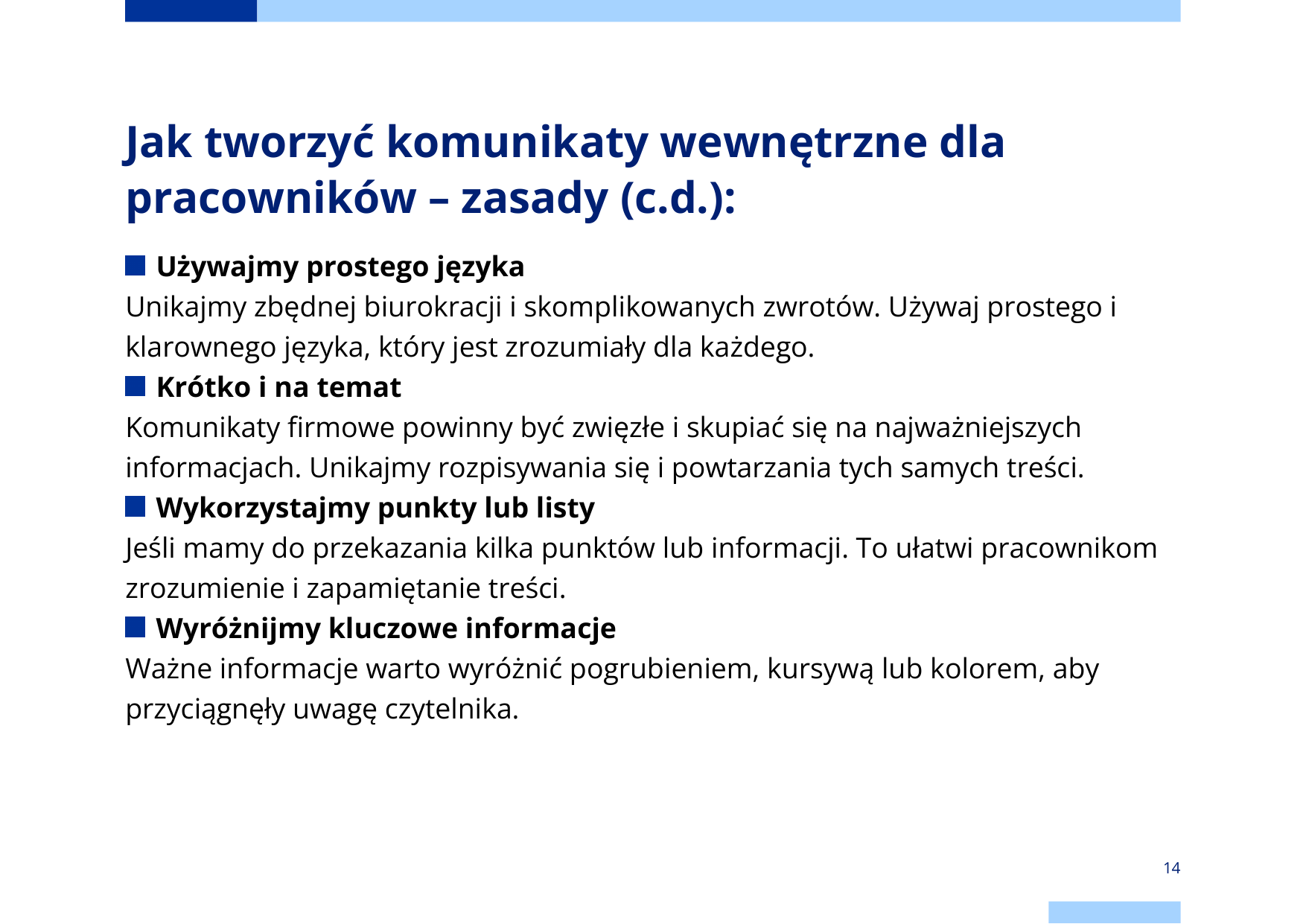

# Jak tworzyć komunikaty wewnętrzne dla pracowników – zasady (c.d.):
Używajmy prostego języka
Unikajmy zbędnej biurokracji i skomplikowanych zwrotów. Używaj prostego i klarownego języka, który jest zrozumiały dla każdego.
Krótko i na temat
Komunikaty firmowe powinny być zwięzłe i skupiać się na najważniejszych informacjach. Unikajmy rozpisywania się i powtarzania tych samych treści.
Wykorzystajmy punkty lub listy
Jeśli mamy do przekazania kilka punktów lub informacji. To ułatwi pracownikom zrozumienie i zapamiętanie treści.
Wyróżnijmy kluczowe informacje
Ważne informacje warto wyróżnić pogrubieniem, kursywą lub kolorem, aby przyciągnęły uwagę czytelnika.

14